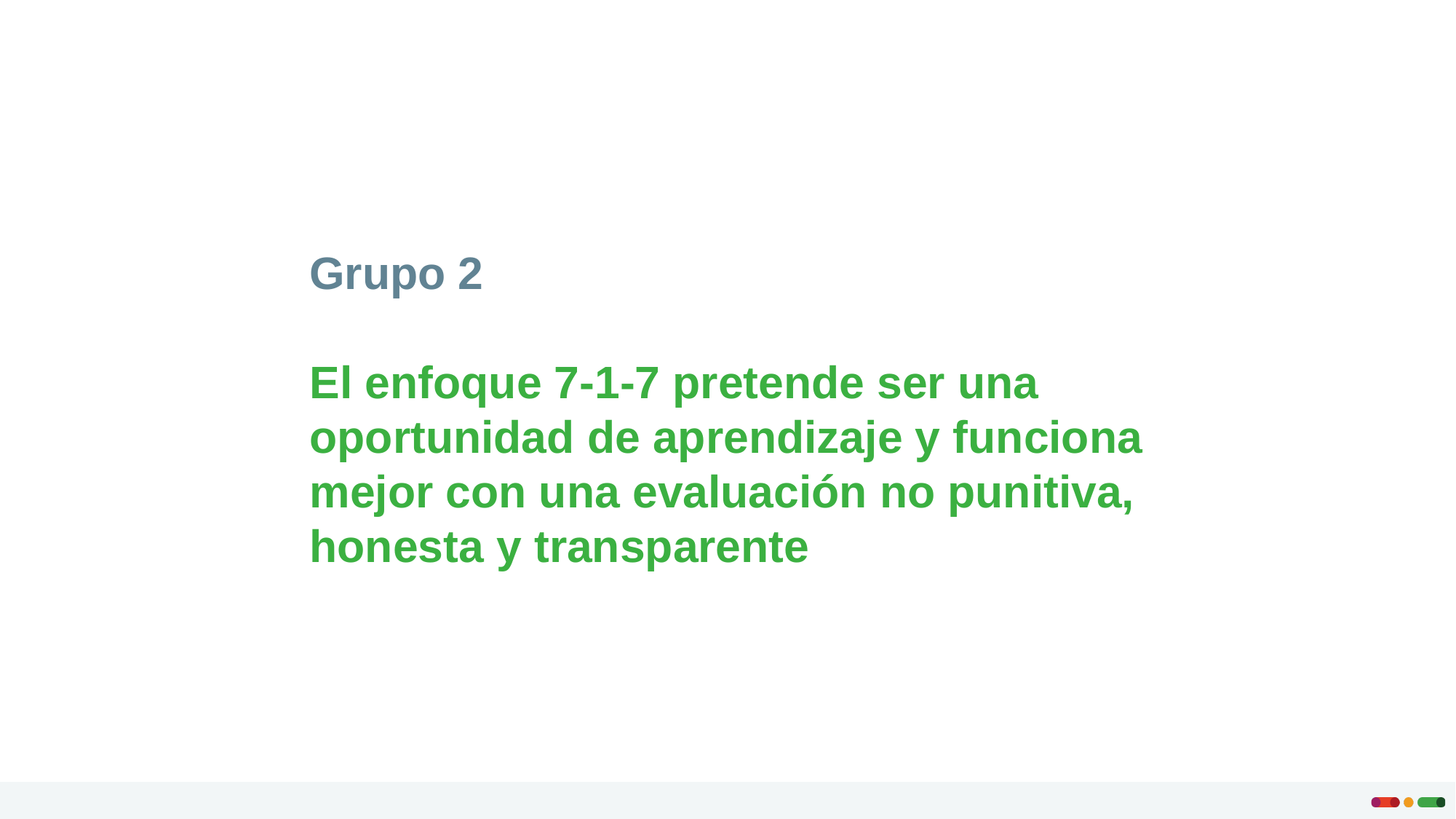

Grupo 2

El enfoque 7-1-7 pretende ser una oportunidad de aprendizaje y funciona mejor con una evaluación no punitiva, honesta y transparente